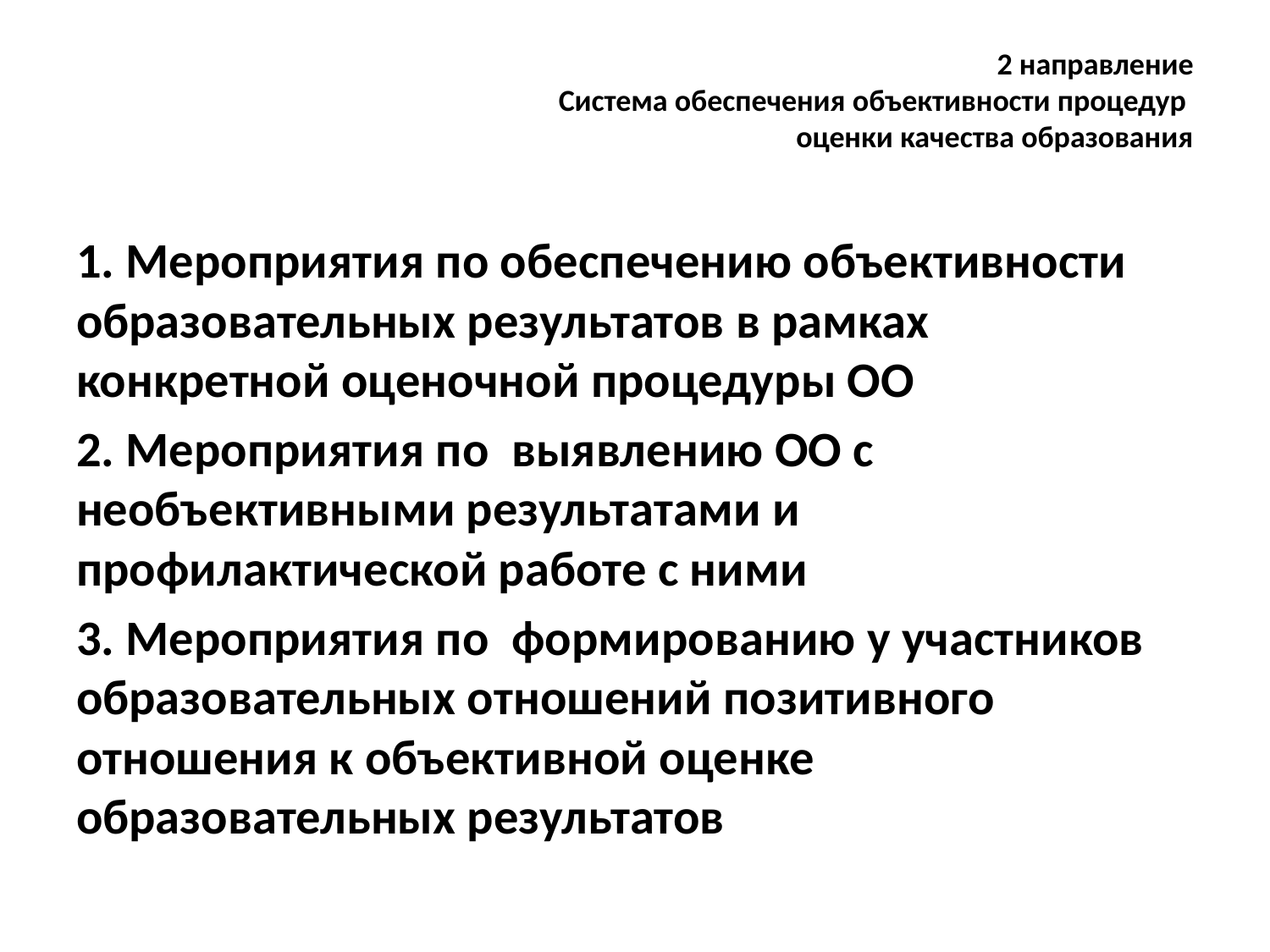

# 2 направление Система обеспечения объективности процедур оценки качества образования
1. Мероприятия по обеспечению объективности образовательных результатов в рамках конкретной оценочной процедуры ОО
2. Мероприятия по  выявлению ОО с необъективными результатами и профилактической работе с ними
3. Мероприятия по  формированию у участников образовательных отношений позитивного отношения к объективной оценке образовательных результатов